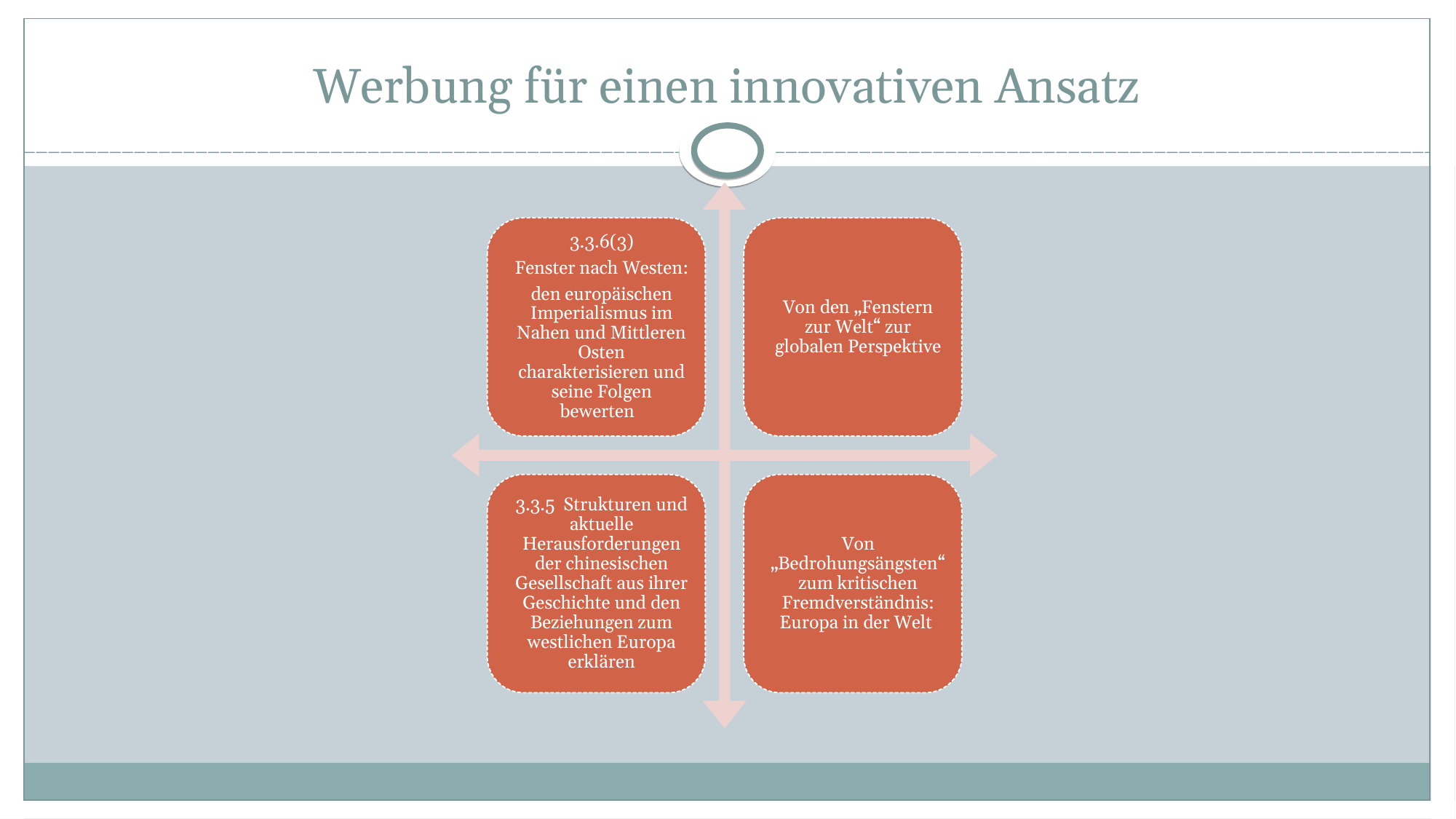

Werbung für einen innovativen Ansatz

3.3.6(3)
Fenster nach Westen:
den europäischen Imperialismus im Nahen und Mittleren Osten charakterisieren und seine Folgen bewerten
Von den „Fenstern zur Welt“ zur globalen Perspektive
3.3.5  Strukturen und aktuelle Herausforderungen der chinesischen Gesellschaft aus ihrer Geschichte und den Beziehungen zum westlichen Europa erklären
Von „Bedrohungsängsten“ zum kritischen Fremdverständnis: Europa in der Welt